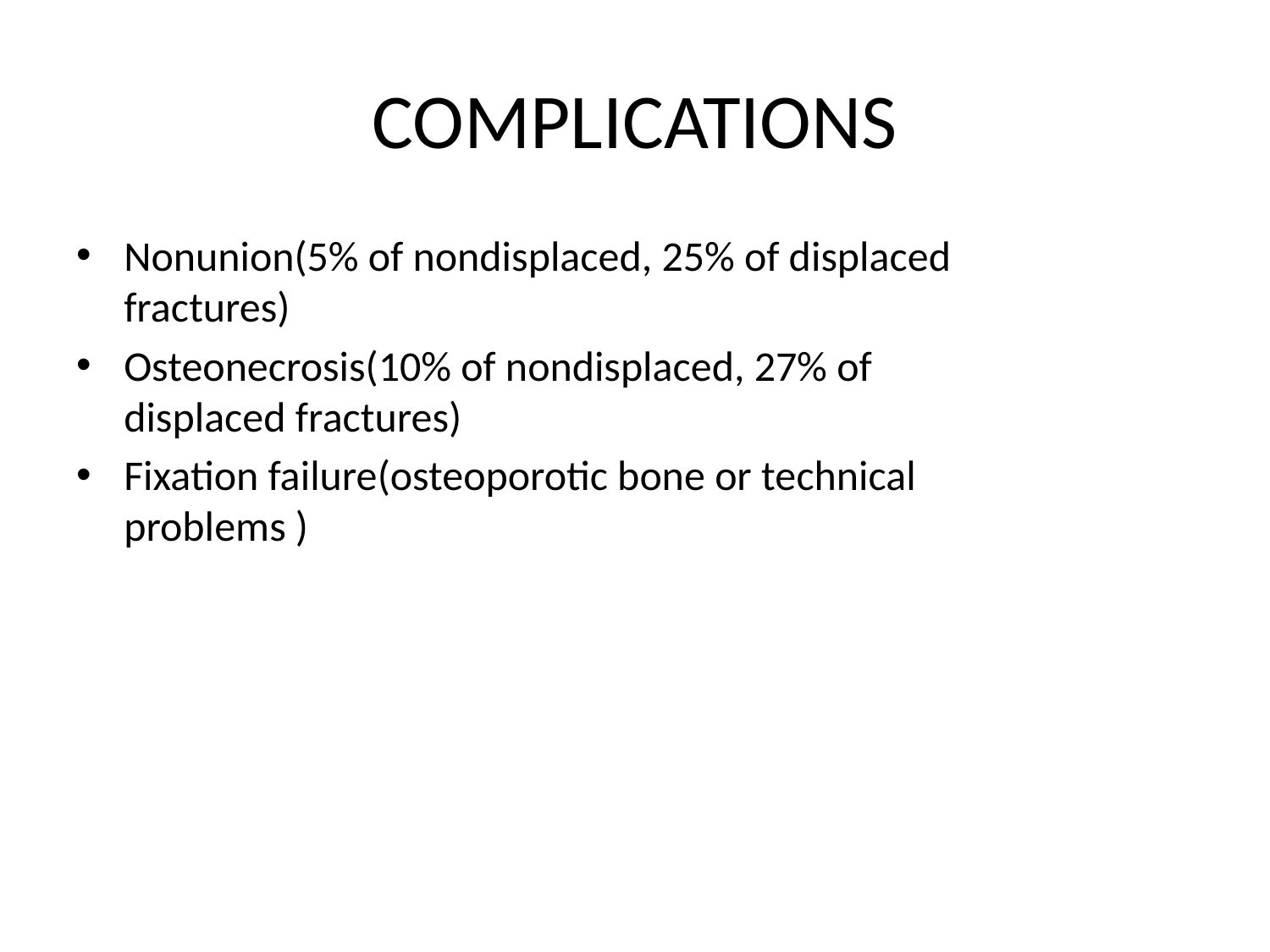

# COMPLICATIONS
Nonunion(5% of nondisplaced, 25% of displaced fractures)
Osteonecrosis(10% of nondisplaced, 27% of displaced fractures)
Fixation failure(osteoporotic bone or technical problems )